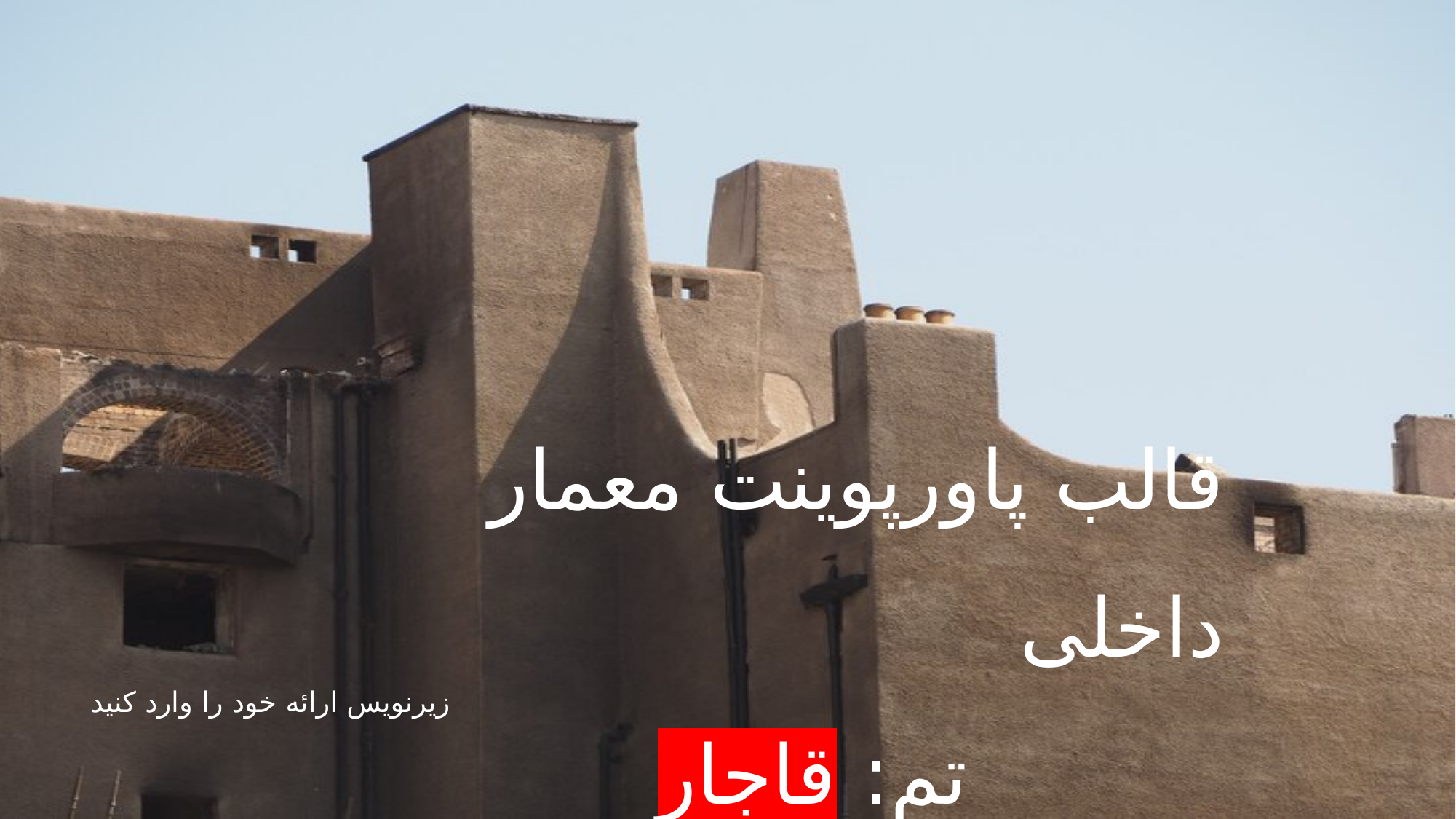

قالب پاورپوینت معمار داخلی
تم: قاجار
زیرنویس ارائه خود را وارد کنید